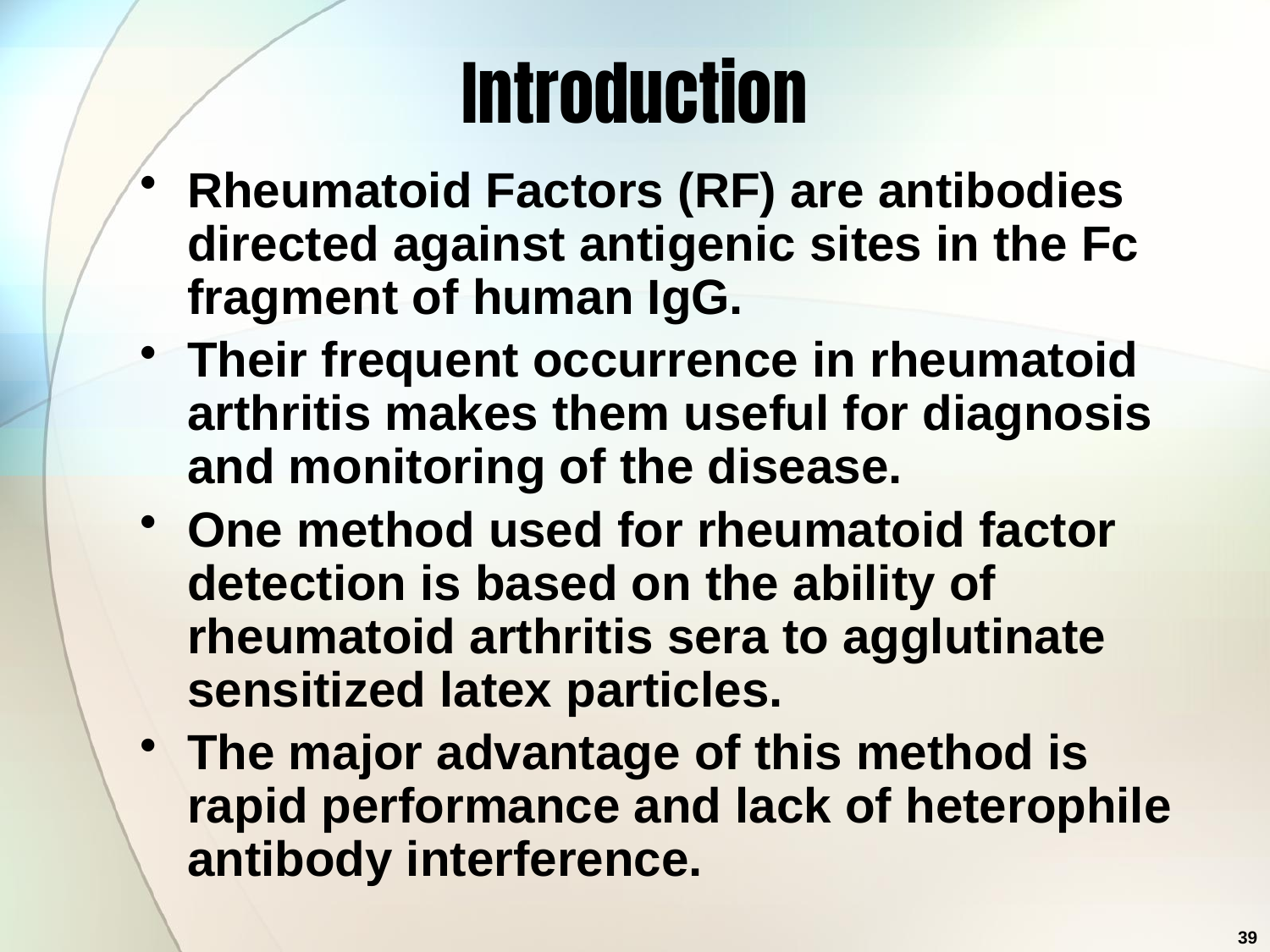

# Introduction
Rheumatoid Factors (RF) are antibodies directed against antigenic sites in the Fc fragment of human IgG.
Their frequent occurrence in rheumatoid arthritis makes them useful for diagnosis and monitoring of the disease.
One method used for rheumatoid factor detection is based on the ability of rheumatoid arthritis sera to agglutinate sensitized latex particles.
The major advantage of this method is rapid performance and lack of heterophile antibody interference.
39